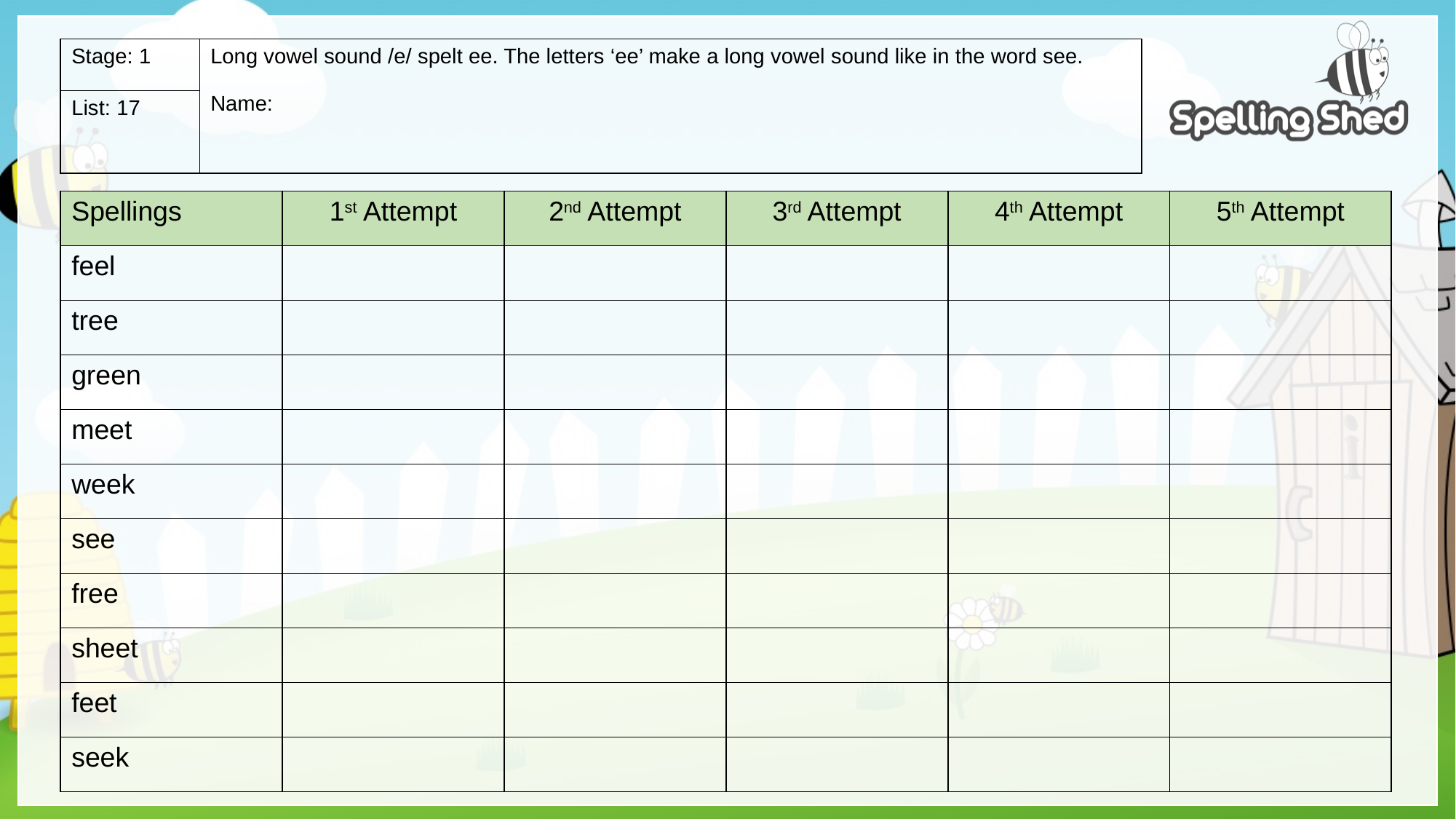

| Stage: 1 | Long vowel sound /e/ spelt ee. The letters ‘ee’ make a long vowel sound like in the word see. Name: |
| --- | --- |
| List: 17 |  |
| Spellings | 1st Attempt | 2nd Attempt | 3rd Attempt | 4th Attempt | 5th Attempt |
| --- | --- | --- | --- | --- | --- |
| feel |  |  |  |  |  |
| tree |  |  |  |  |  |
| green |  |  |  |  |  |
| meet |  |  |  |  |  |
| week |  |  |  |  |  |
| see |  |  |  |  |  |
| free |  |  |  |  |  |
| sheet |  |  |  |  |  |
| feet |  |  |  |  |  |
| seek |  |  |  |  |  |